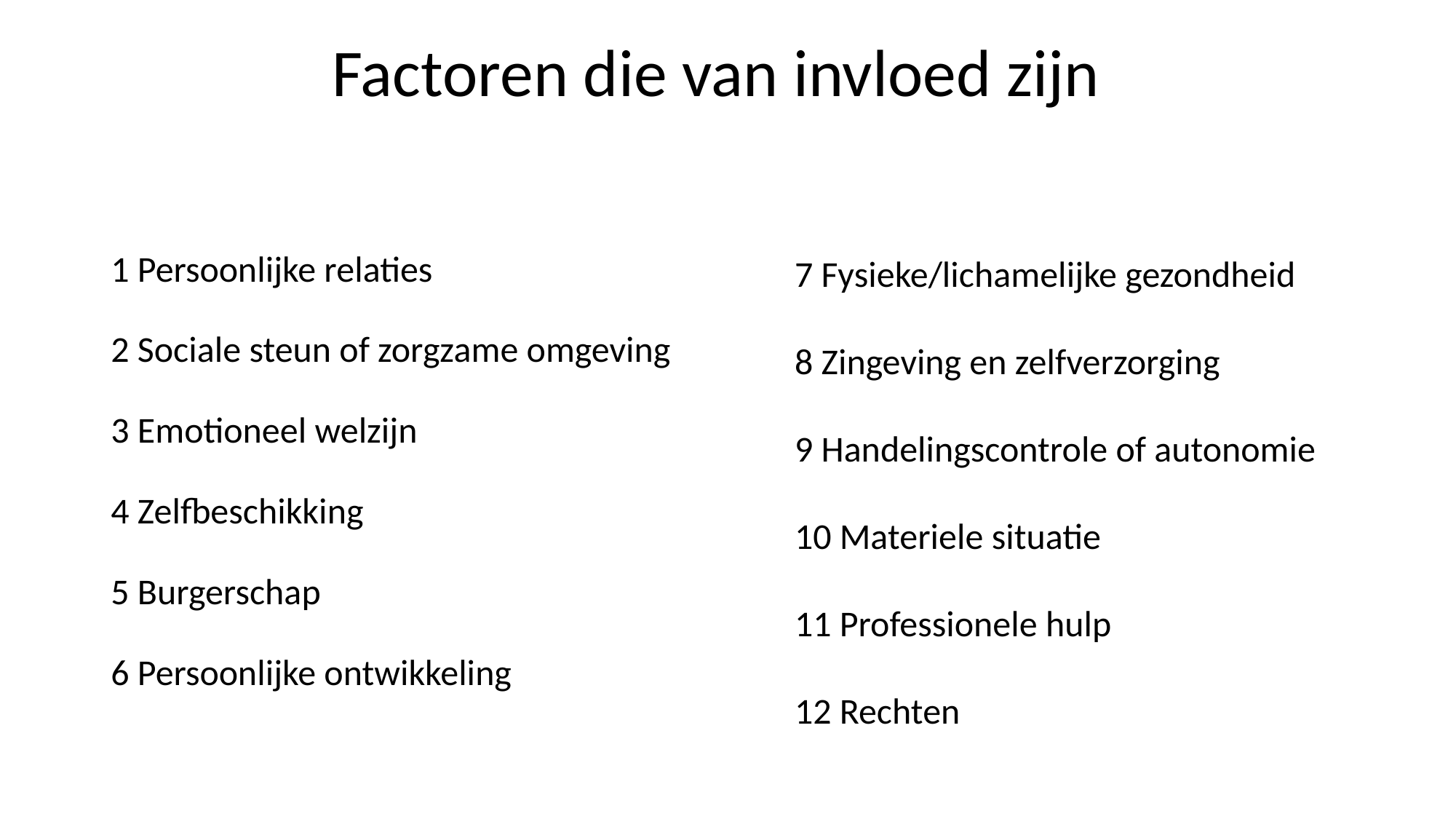

# Factoren die van invloed zijn
7 Fysieke/lichamelijke gezondheid
8 Zingeving en zelfverzorging
9 Handelingscontrole of autonomie
10 Materiele situatie
11 Professionele hulp
12 Rechten

1 Persoonlijke relaties
2 Sociale steun of zorgzame omgeving
3 Emotioneel welzijn
4 Zelfbeschikking
5 Burgerschap
6 Persoonlijke ontwikkeling